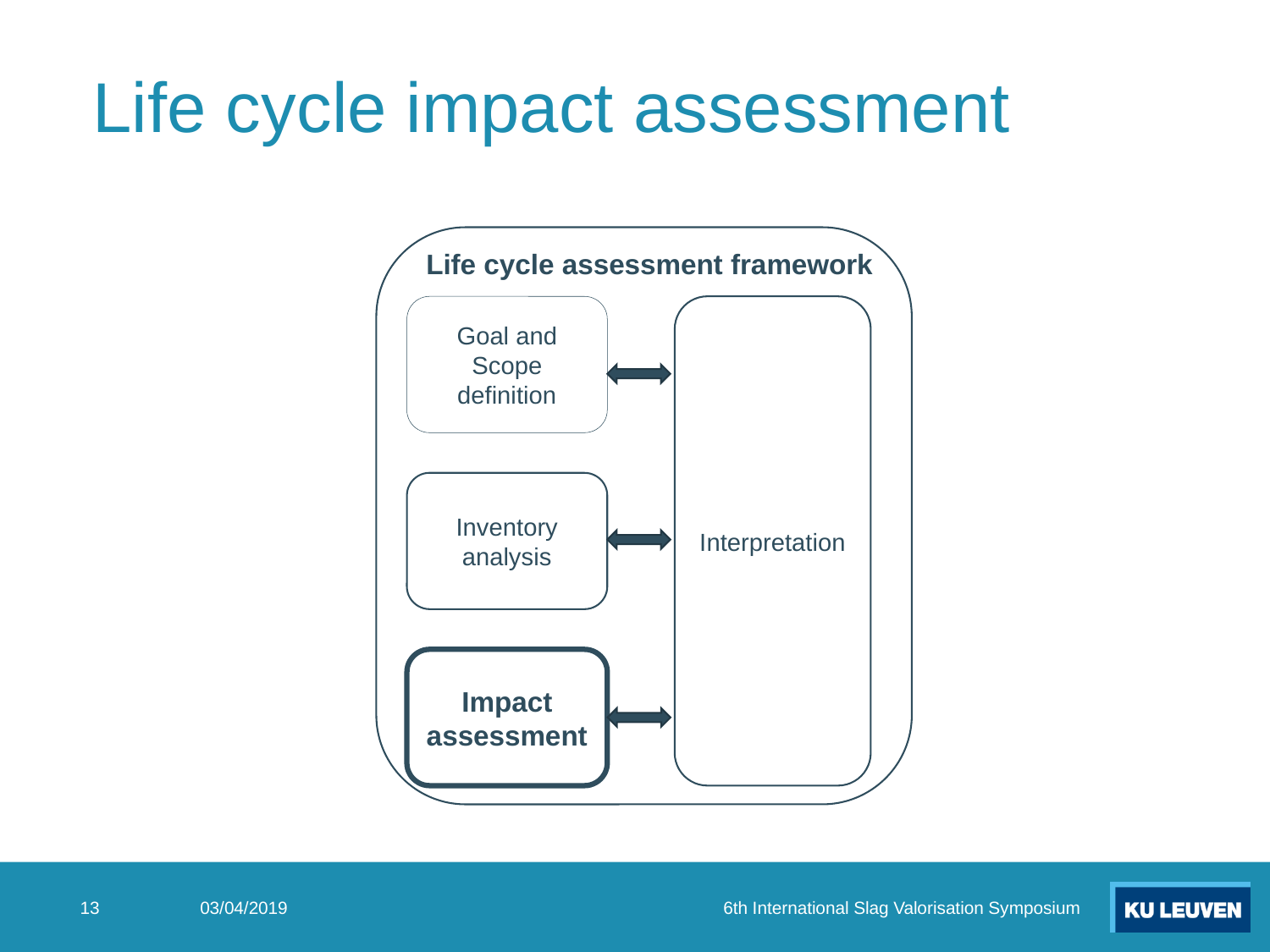

# Life cycle impact assessment

Life cycle assessment framework
Goal and Scope definition
Interpretation

Inventory analysis

Impact assessment

6th International Slag Valorisation Symposium
13
03/04/2019